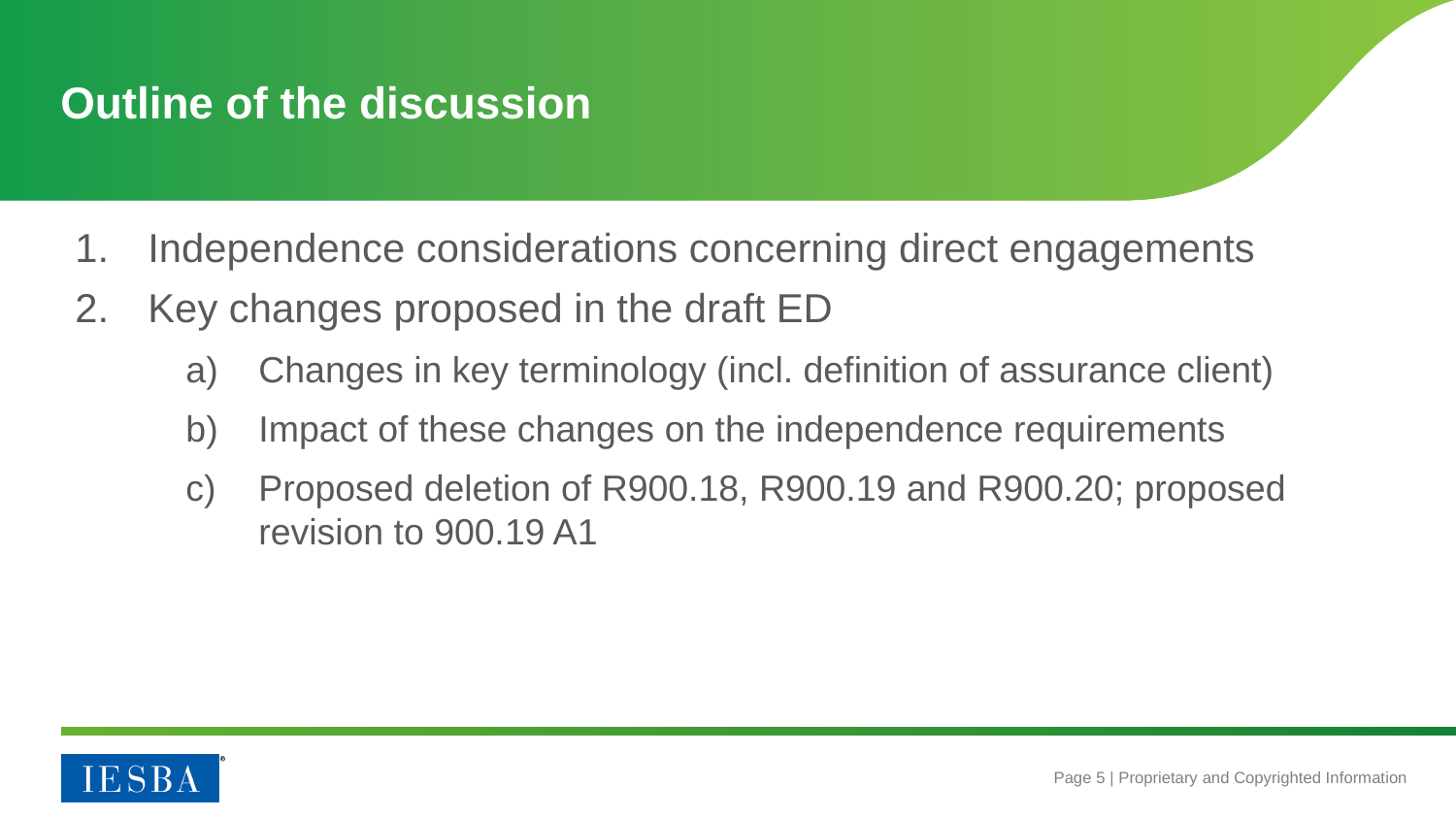

# Outline of the discussion
Independence considerations concerning direct engagements
Key changes proposed in the draft ED
Changes in key terminology (incl. definition of assurance client)
Impact of these changes on the independence requirements
Proposed deletion of R900.18, R900.19 and R900.20; proposed revision to 900.19 A1